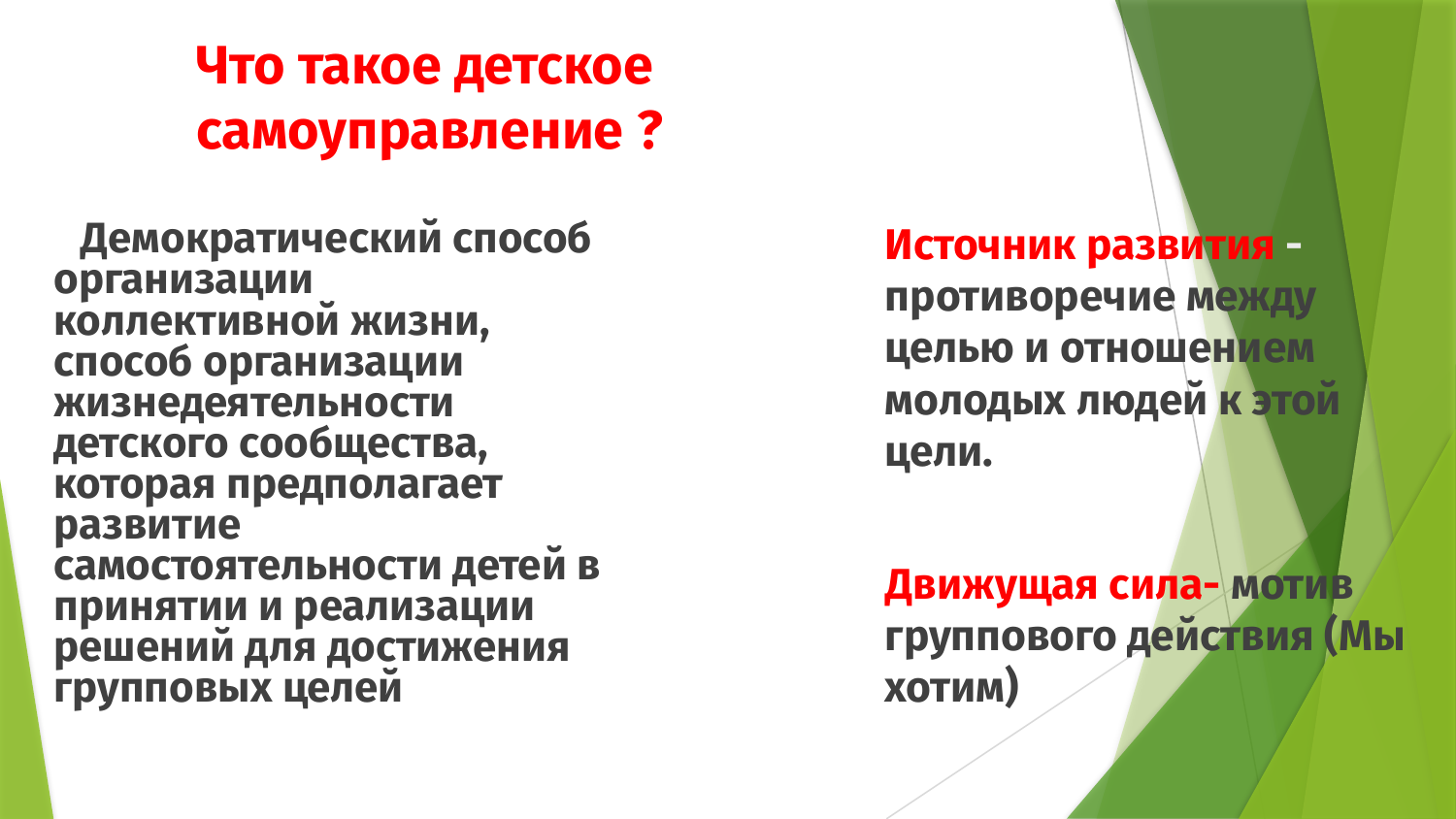

Что такое детское
самоуправление ?
      Демократический способ организации коллективной жизни, способ организации жизнедеятельности детского сообщества, которая предполагает развитие самостоятельности детей в принятии и реализации решений для достижения групповых целей

	Источник развития -противоречие между целью и отношением молодых людей к этой цели.

    Движущая сила- мотив группового действия (Мы хотим)